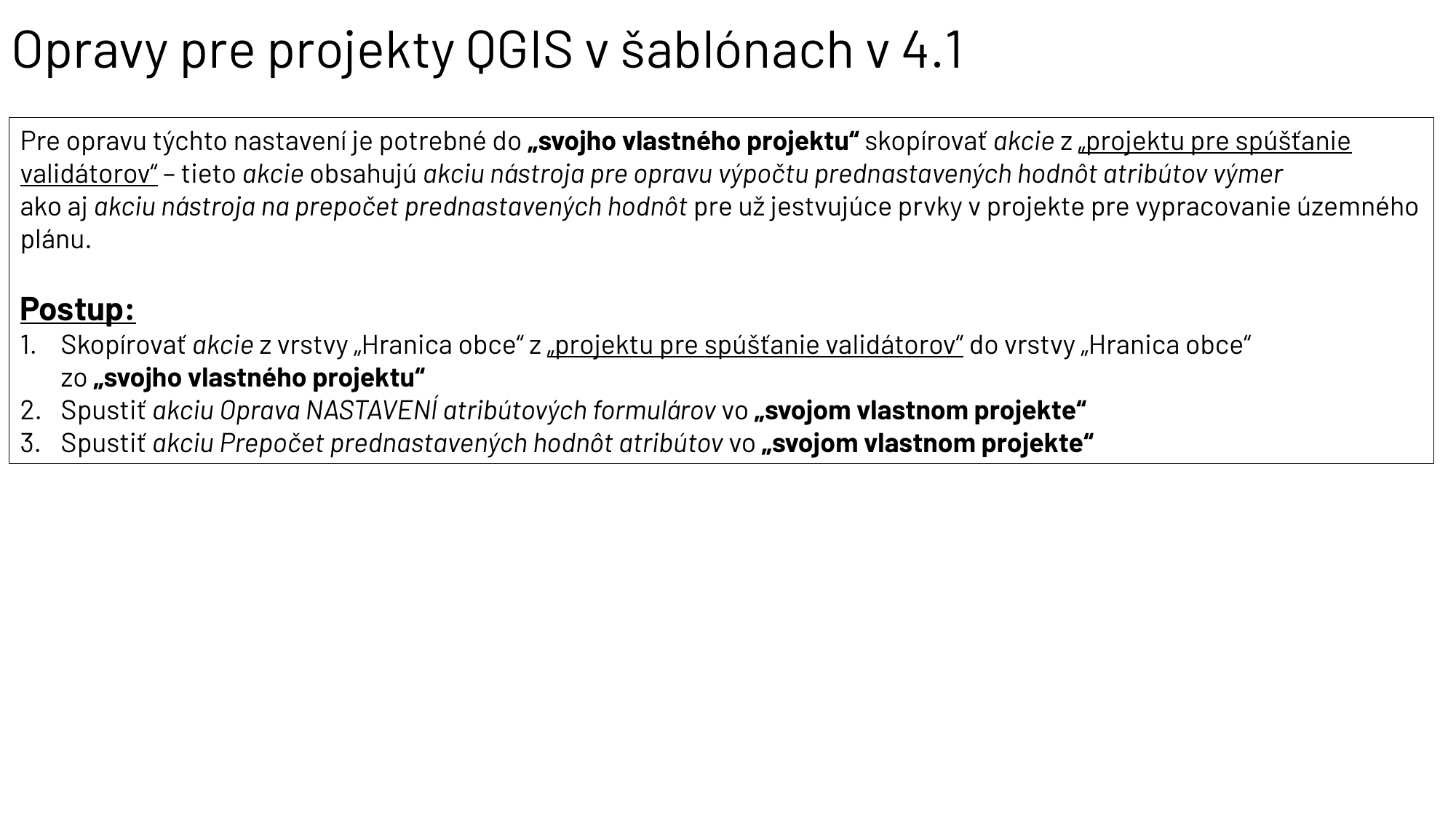

# Opravy pre projekty QGIS v šablónach v 4.1
Pre opravu týchto nastavení je potrebné do „svojho vlastného projektu“ skopírovať akcie z „projektu pre spúšťanie validátorov“ – tieto akcie obsahujú akciu nástroja pre opravu výpočtu prednastavených hodnôt atribútov výmer ako aj akciu nástroja na prepočet prednastavených hodnôt pre už jestvujúce prvky v projekte pre vypracovanie územného plánu.

Postup:
Skopírovať akcie z vrstvy „Hranica obce“ z „projektu pre spúšťanie validátorov“ do vrstvy „Hranica obce“ zo „svojho vlastného projektu“
Spustiť akciu Oprava NASTAVENÍ atribútových formulárov vo „svojom vlastnom projekte“
Spustiť akciu Prepočet prednastavených hodnôt atribútov vo „svojom vlastnom projekte“